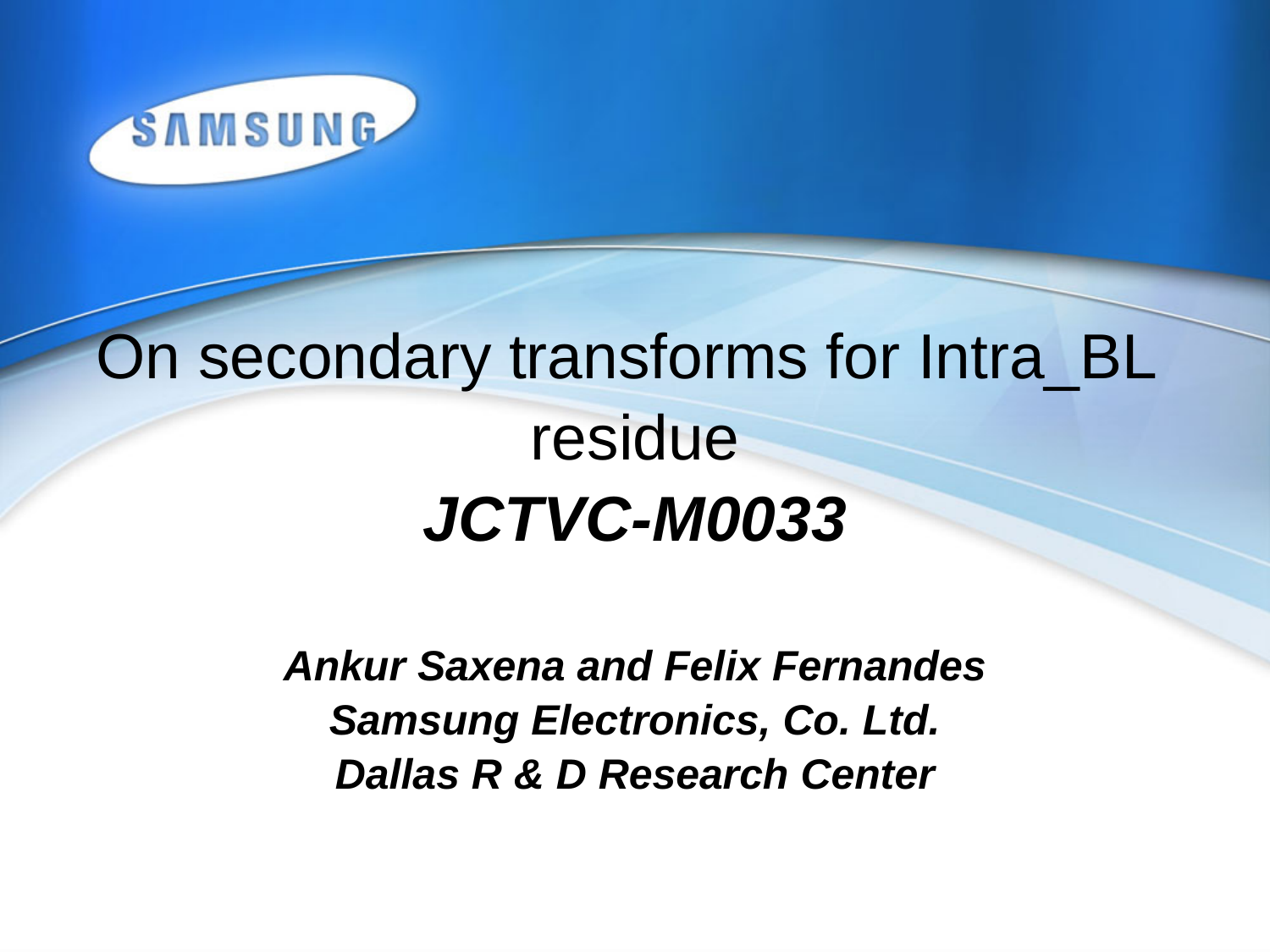

On secondary transforms for Intra_BL
residue
JCTVC-M0033

Ankur Saxena and Felix Fernandes
Samsung Electronics, Co. Ltd.
Dallas R & D Research Center